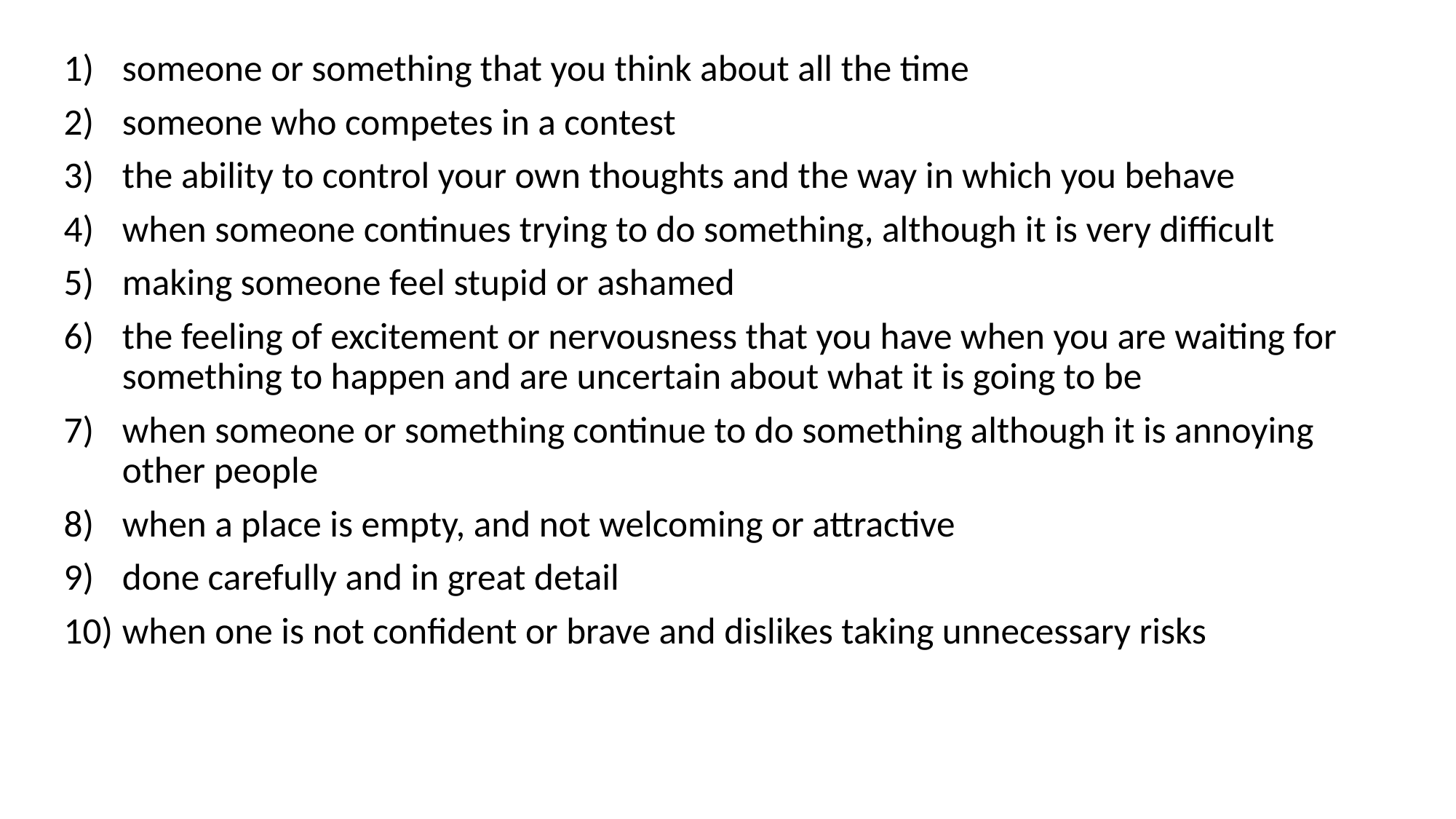

someone or something that you think about all the time
someone who competes in a contest
the ability to control your own thoughts and the way in which you behave
when someone continues trying to do something, although it is very difficult
making someone feel stupid or ashamed
the feeling of excitement or nervousness that you have when you are waiting for something to happen and are uncertain about what it is going to be
when someone or something continue to do something although it is annoying other people
when a place is empty, and not welcoming or attractive
done carefully and in great detail
when one is not confident or brave and dislikes taking unnecessary risks

#